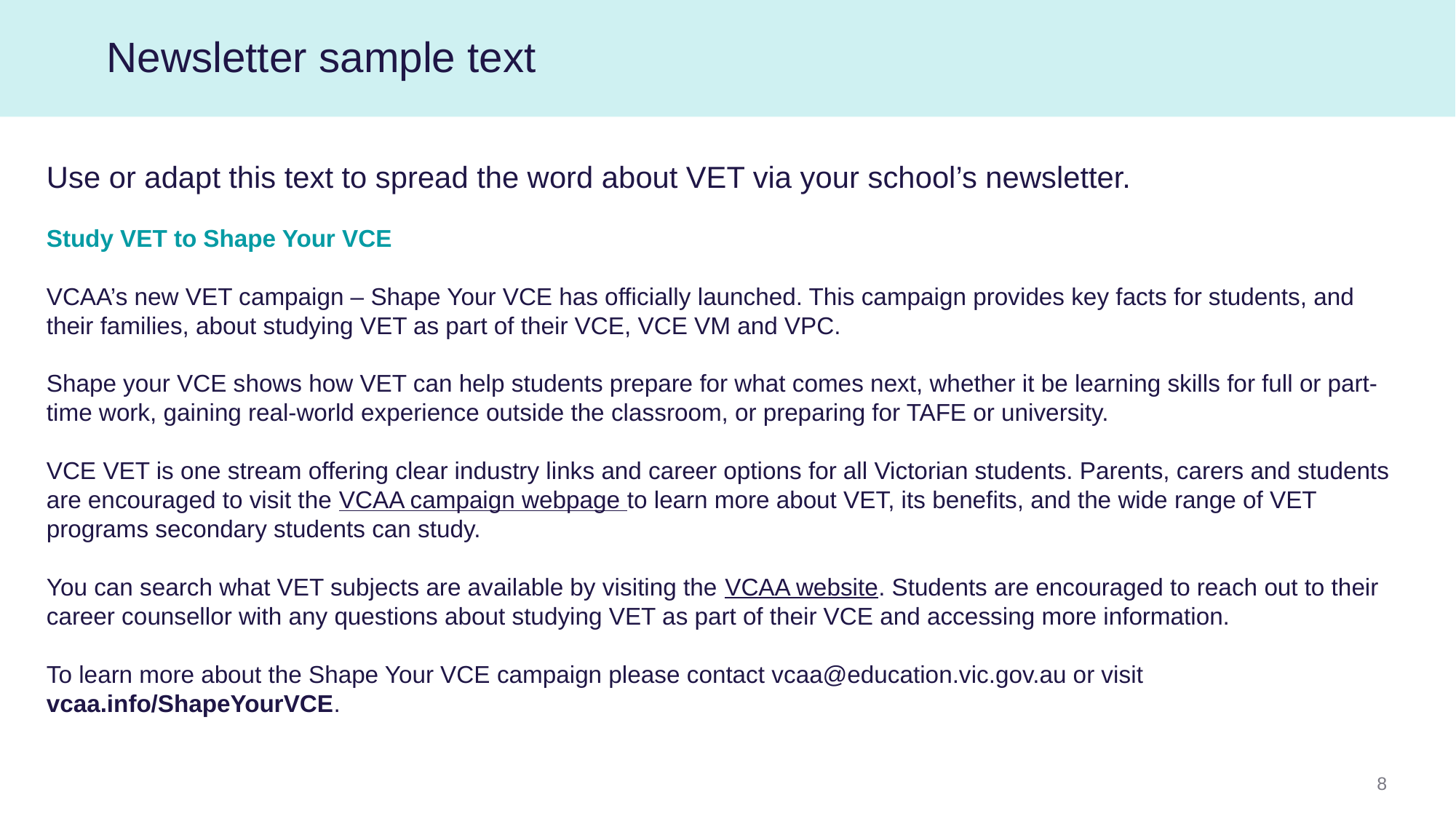

# Newsletter sample text
Use or adapt this text to spread the word about VET via your school’s newsletter.

Study VET to Shape Your VCE

VCAA’s new VET campaign – Shape Your VCE has officially launched. This campaign provides key facts for students, and their families, about studying VET as part of their VCE, VCE VM and VPC.

Shape your VCE shows how VET can help students prepare for what comes next, whether it be learning skills for full or part-time work, gaining real-world experience outside the classroom, or preparing for TAFE or university.

VCE VET is one stream offering clear industry links and career options for all Victorian students. Parents, carers and students are encouraged to visit the VCAA campaign webpage to learn more about VET, its benefits, and the wide range of VET programs secondary students can study.

You can search what VET subjects are available by visiting the VCAA website. Students are encouraged to reach out to their career counsellor with any questions about studying VET as part of their VCE and accessing more information.

To learn more about the Shape Your VCE campaign please contact vcaa@education.vic.gov.au or visit vcaa.info/ShapeYourVCE.

8